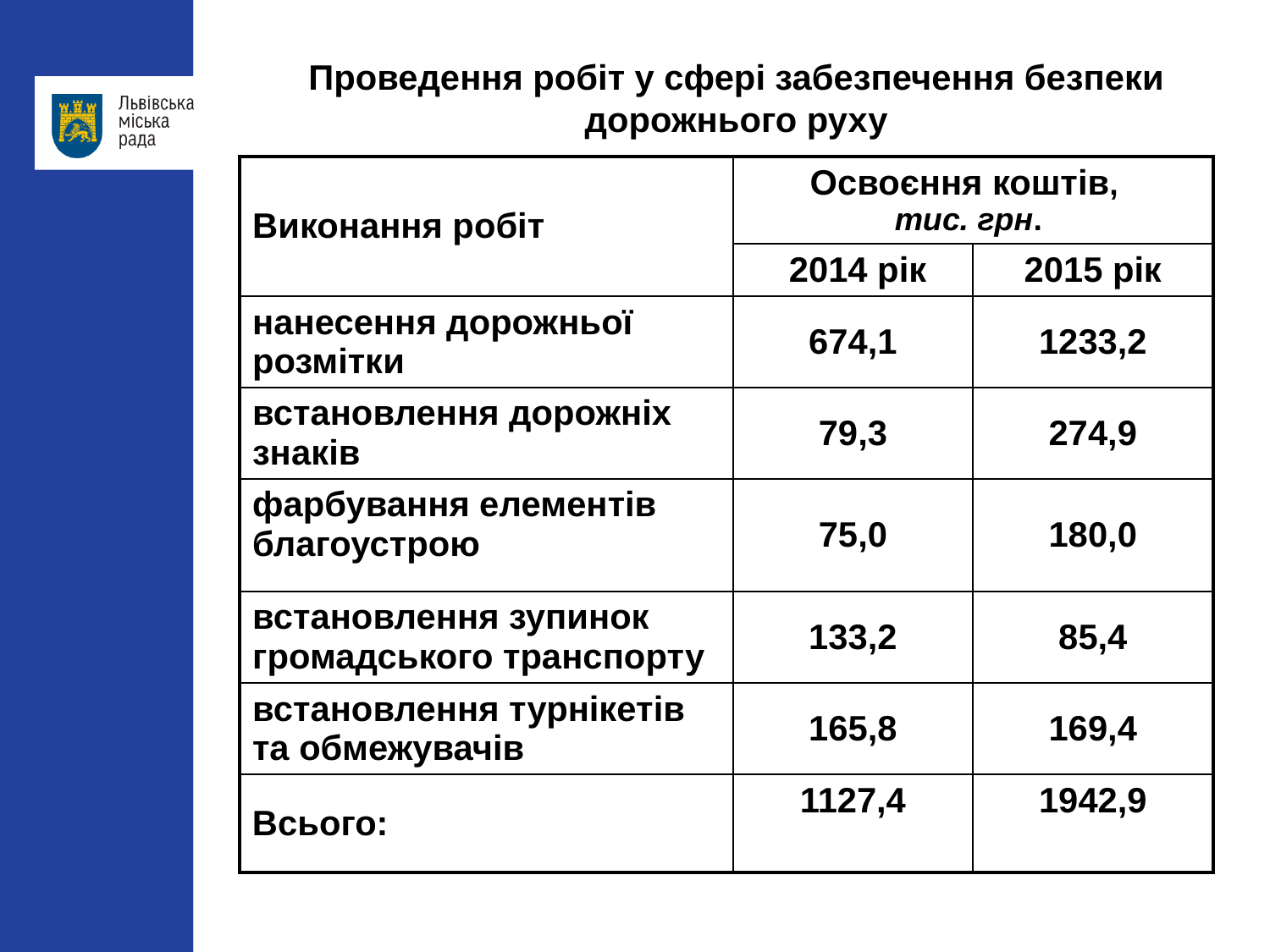

Проведення робіт у сфері забезпечення безпеки дорожнього руху
| Виконання робіт | Освоєння коштів, тис. грн. |  |
| --- | --- | --- |
|  | 2014 рік | 2015 рік |
| нанесення дорожньої розмітки | 674,1 | 1233,2 |
| встановлення дорожніх знаків | 79,3 | 274,9 |
| фарбування елементів благоустрою | 75,0 | 180,0 |
| встановлення зупинок громадського транспорту | 133,2 | 85,4 |
| встановлення турнікетів та обмежувачів | 165,8 | 169,4 |
| Всього: | 1127,4 | 1942,9 |